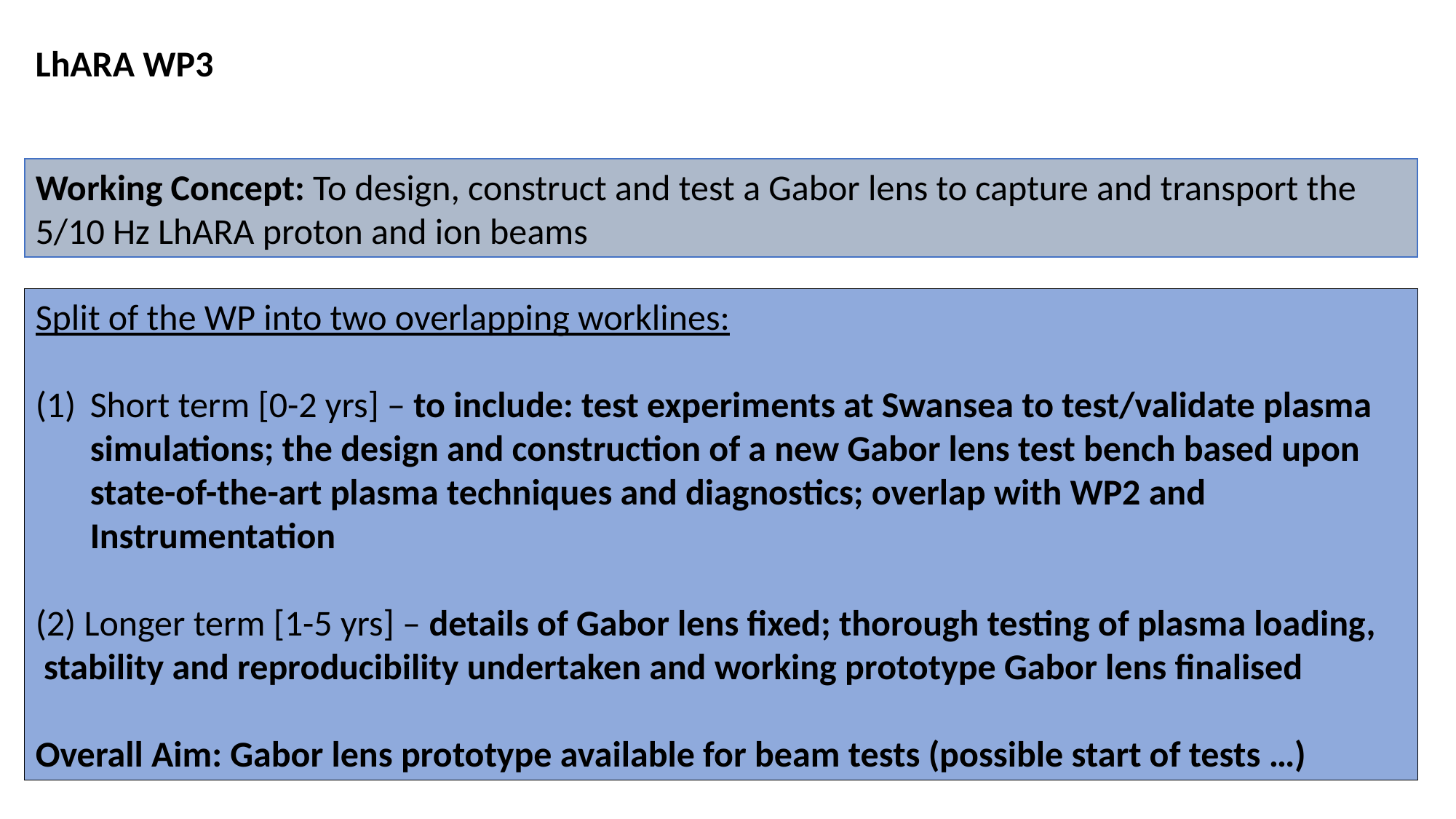

LhARA WP3
Working Concept: To design, construct and test a Gabor lens to capture and transport the 5/10 Hz LhARA proton and ion beams
Split of the WP into two overlapping worklines:

Short term [0-2 yrs] – to include: test experiments at Swansea to test/validate plasma simulations; the design and construction of a new Gabor lens test bench based upon state-of-the-art plasma techniques and diagnostics; overlap with WP2 and Instrumentation

(2) Longer term [1-5 yrs] – details of Gabor lens fixed; thorough testing of plasma loading,     stability and reproducibility undertaken and working prototype Gabor lens finalised

Overall Aim: Gabor lens prototype available for beam tests (possible start of tests …)